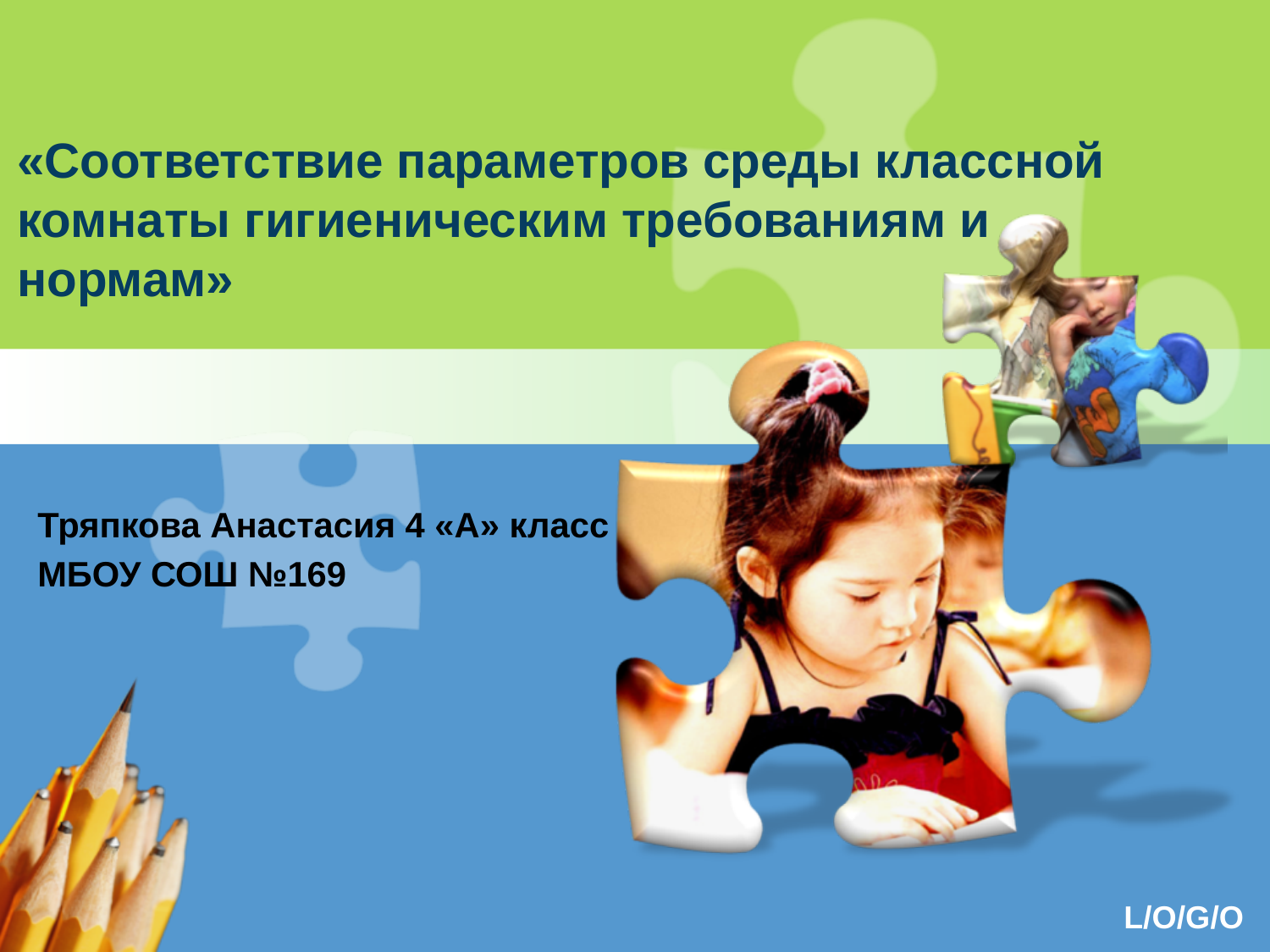

# «Соответствие параметров среды классной комнаты гигиеническим требованиям и нормам»
Тряпкова Анастасия 4 «А» класс
МБОУ СОШ №169